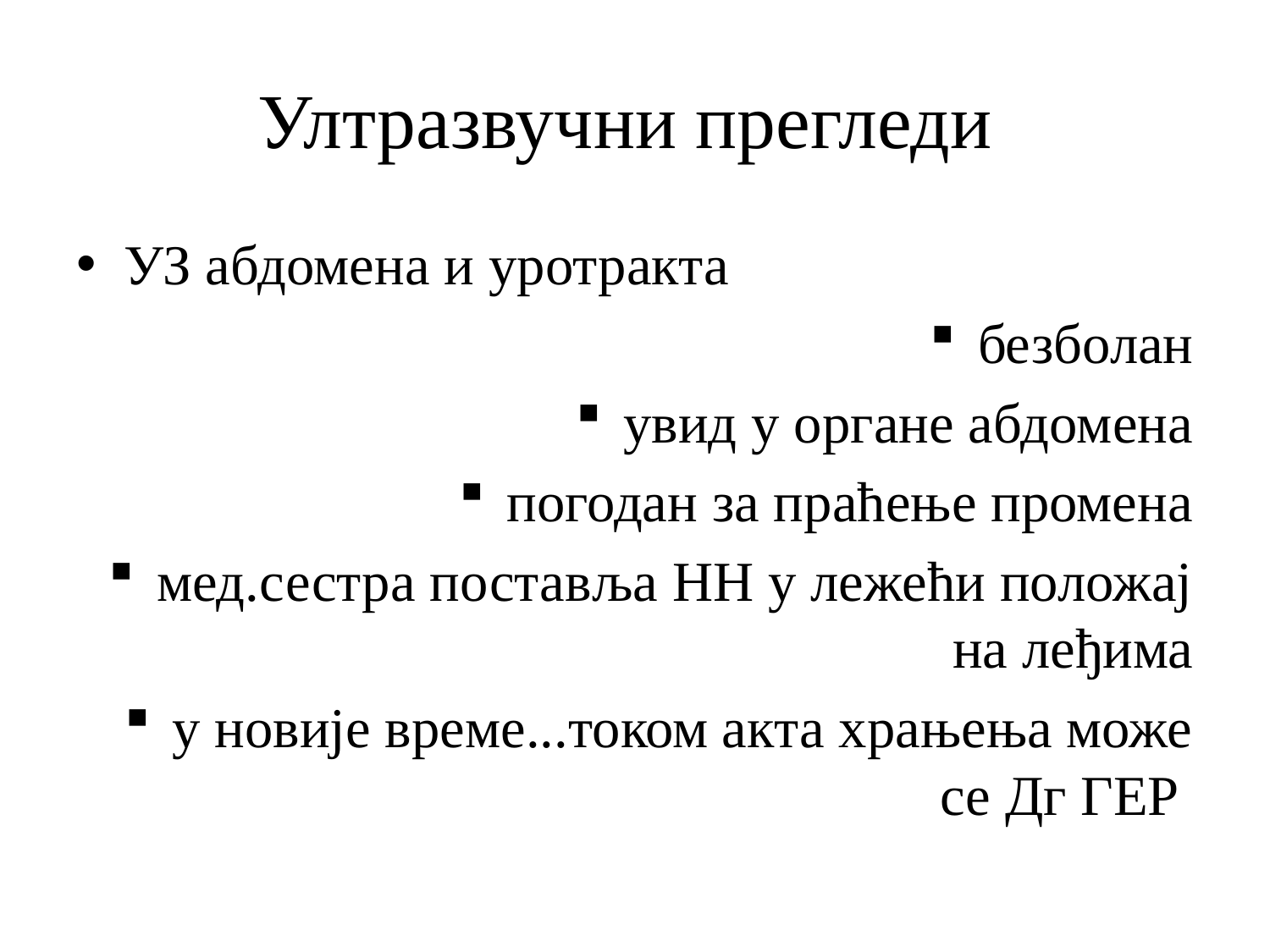

# Ултразвучни прегледи
УЗ абдомена и уротракта
безболан
увид у органе абдомена
погодан за праћење промена
мед.сестра поставља НН у лежећи положај на леђима
у новије време...током акта храњења може се Дг ГЕР